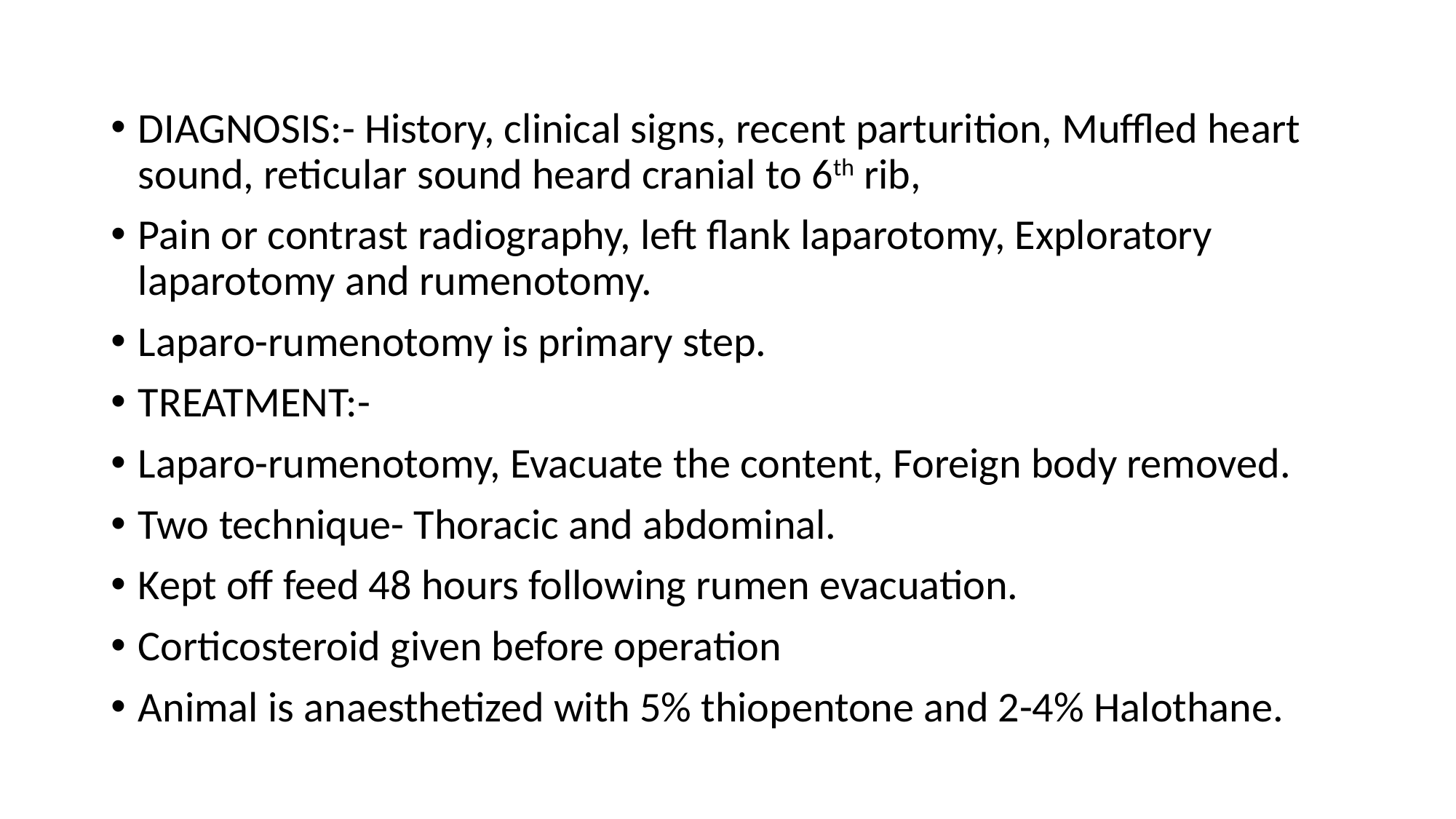

DIAGNOSIS:- History, clinical signs, recent parturition, Muffled heart sound, reticular sound heard cranial to 6th rib,
Pain or contrast radiography, left flank laparotomy, Exploratory laparotomy and rumenotomy.
Laparo-rumenotomy is primary step.
TREATMENT:-
Laparo-rumenotomy, Evacuate the content, Foreign body removed.
Two technique- Thoracic and abdominal.
Kept off feed 48 hours following rumen evacuation.
Corticosteroid given before operation
Animal is anaesthetized with 5% thiopentone and 2-4% Halothane.